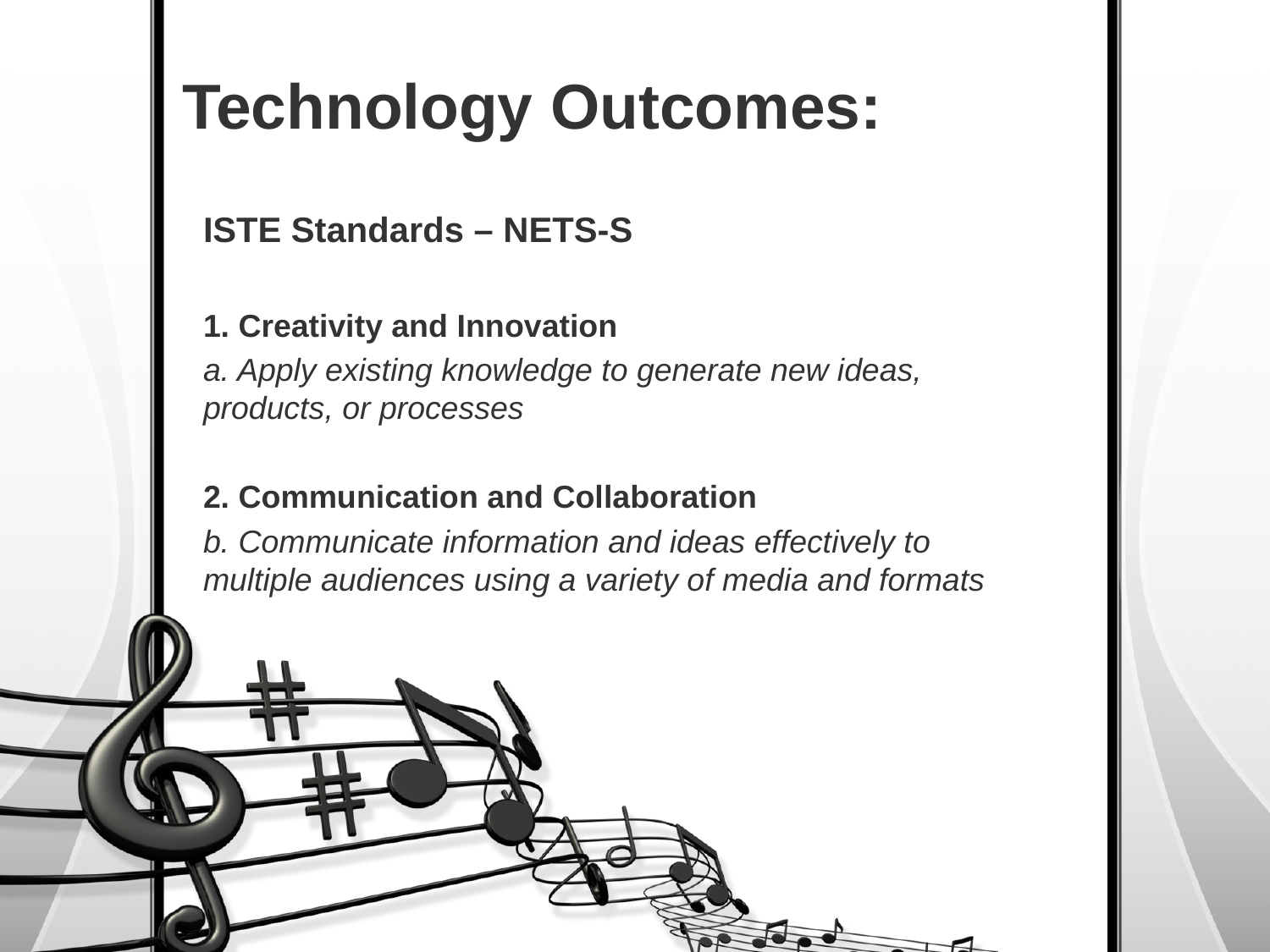

# Technology Outcomes:
ISTE Standards – NETS-S

1. Creativity and Innovation
a. Apply existing knowledge to generate new ideas, products, or processes

2. Communication and Collaboration
b. Communicate information and ideas effectively to multiple audiences using a variety of media and formats